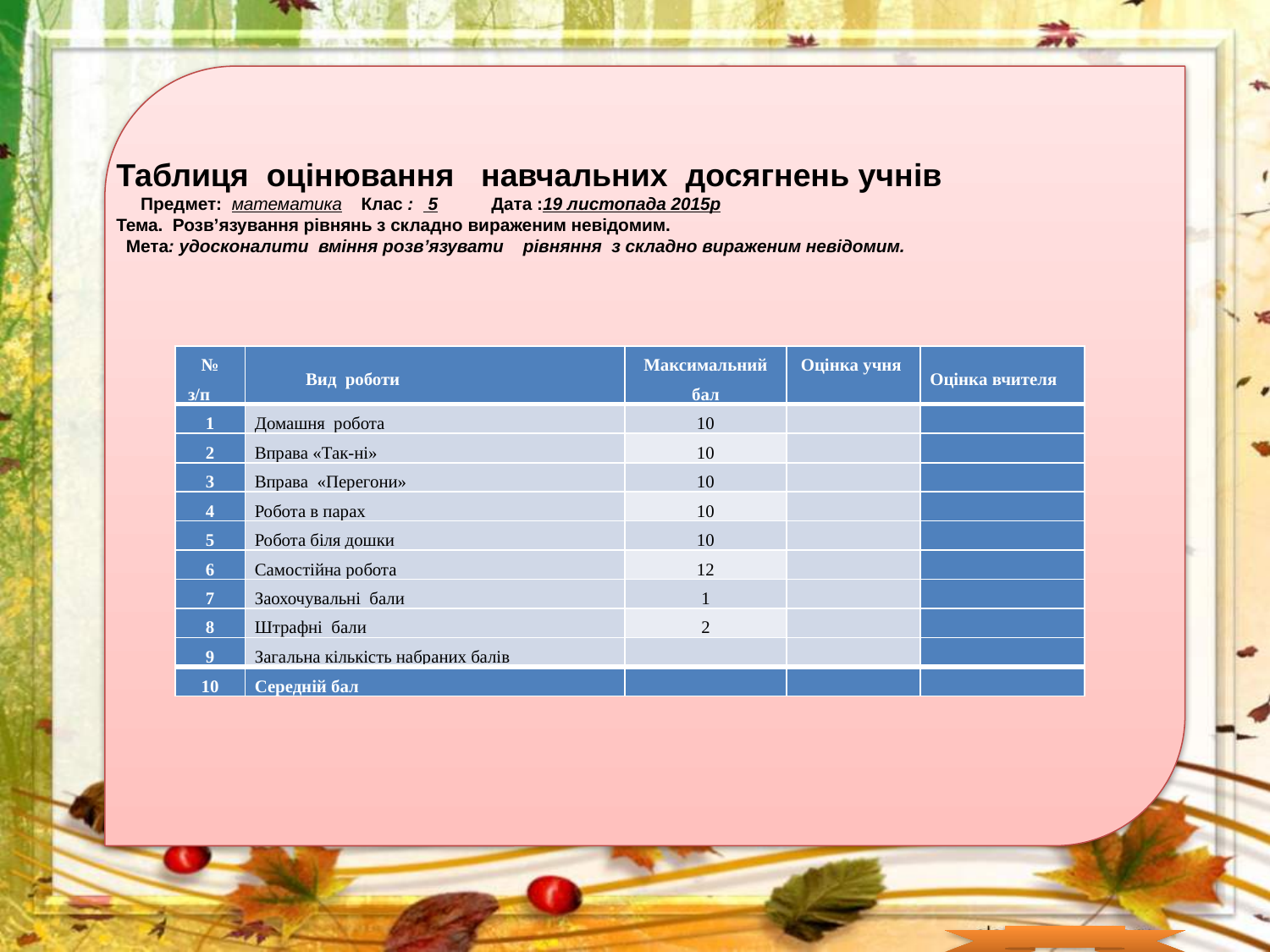

Таблиця  оцінювання   навчальних  досягнень учнів
     Предмет:  математика    Клас :   5           Дата :19 листопада 2015р
Тема.  Розв’язування рівнянь з складно вираженим невідомим.
  Мета: удосконалити  вміння розв’язувати    рівняння  з складно вираженим невідомим.

| № з/п | Вид роботи | Максимальний бал | Оцінка учня | Оцінка вчителя |
| --- | --- | --- | --- | --- |
| 1 | Домашня робота | 10 |  |  |
| 2 | Вправа «Так-ні» | 10 |  |  |
| 3 | Вправа «Перегони» | 10 |  |  |
| 4 | Робота в парах | 10 |  |  |
| 5 | Робота біля дошки | 10 |  |  |
| 6 | Самостійна робота | 12 |  |  |
| 7 | Заохочувальні бали | 1 |  |  |
| 8 | Штрафні бали | 2 |  |  |
| 9 | Загальна кількість набраних балів |  |  |  |
| 10 | Середній бал |  |  |  |